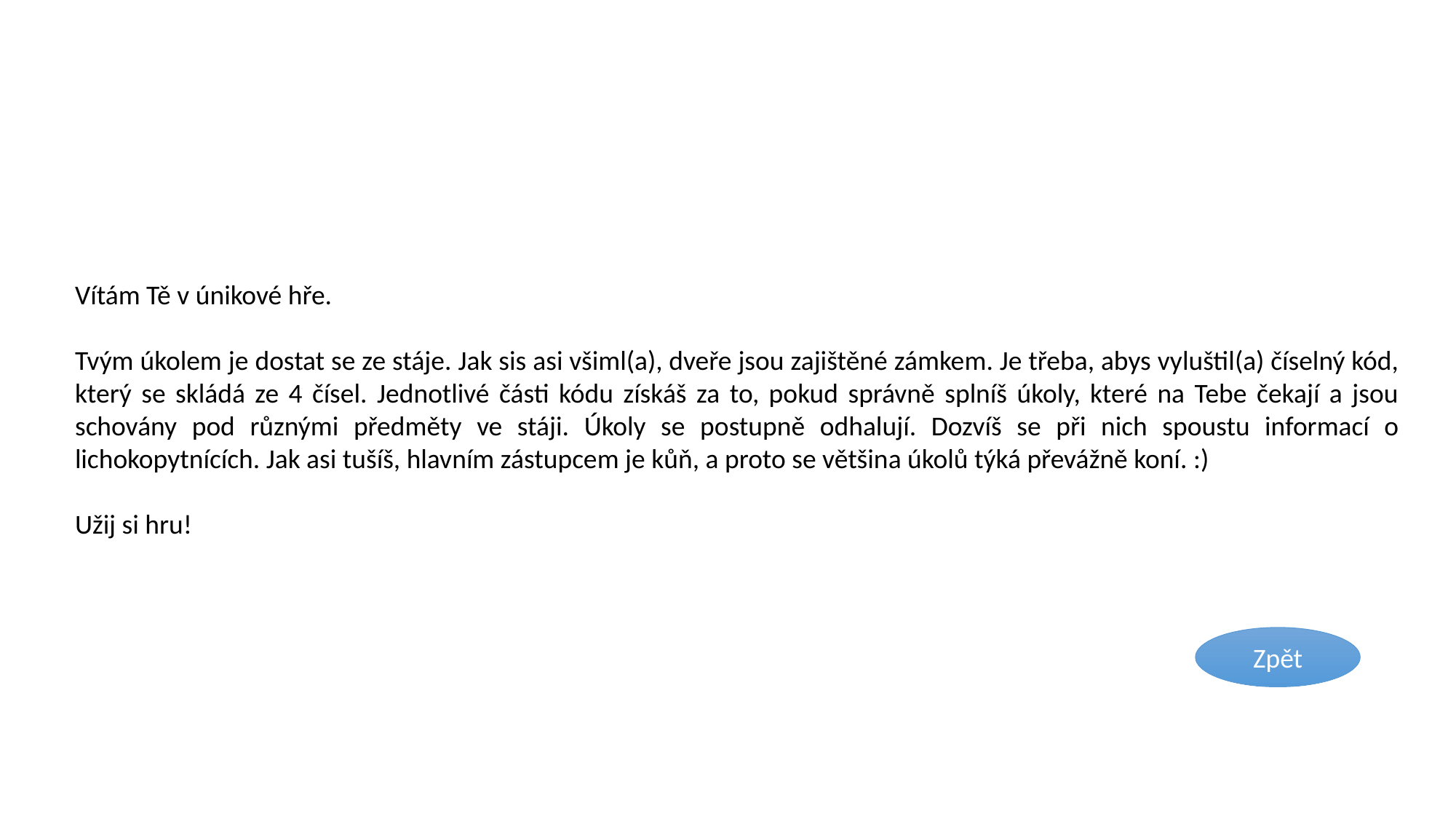

Vítám Tě v únikové hře.

Tvým úkolem je dostat se ze stáje. Jak sis asi všiml(a), dveře jsou zajištěné zámkem. Je třeba, abys vyluštil(a) číselný kód, který se skládá ze 4 čísel. Jednotlivé části kódu získáš za to, pokud správně splníš úkoly, které na Tebe čekají a jsou schovány pod různými předměty ve stáji. Úkoly se postupně odhalují. Dozvíš se při nich spoustu informací o lichokopytnících. Jak asi tušíš, hlavním zástupcem je kůň, a proto se většina úkolů týká převážně koní. :)

Užij si hru!
Zpět